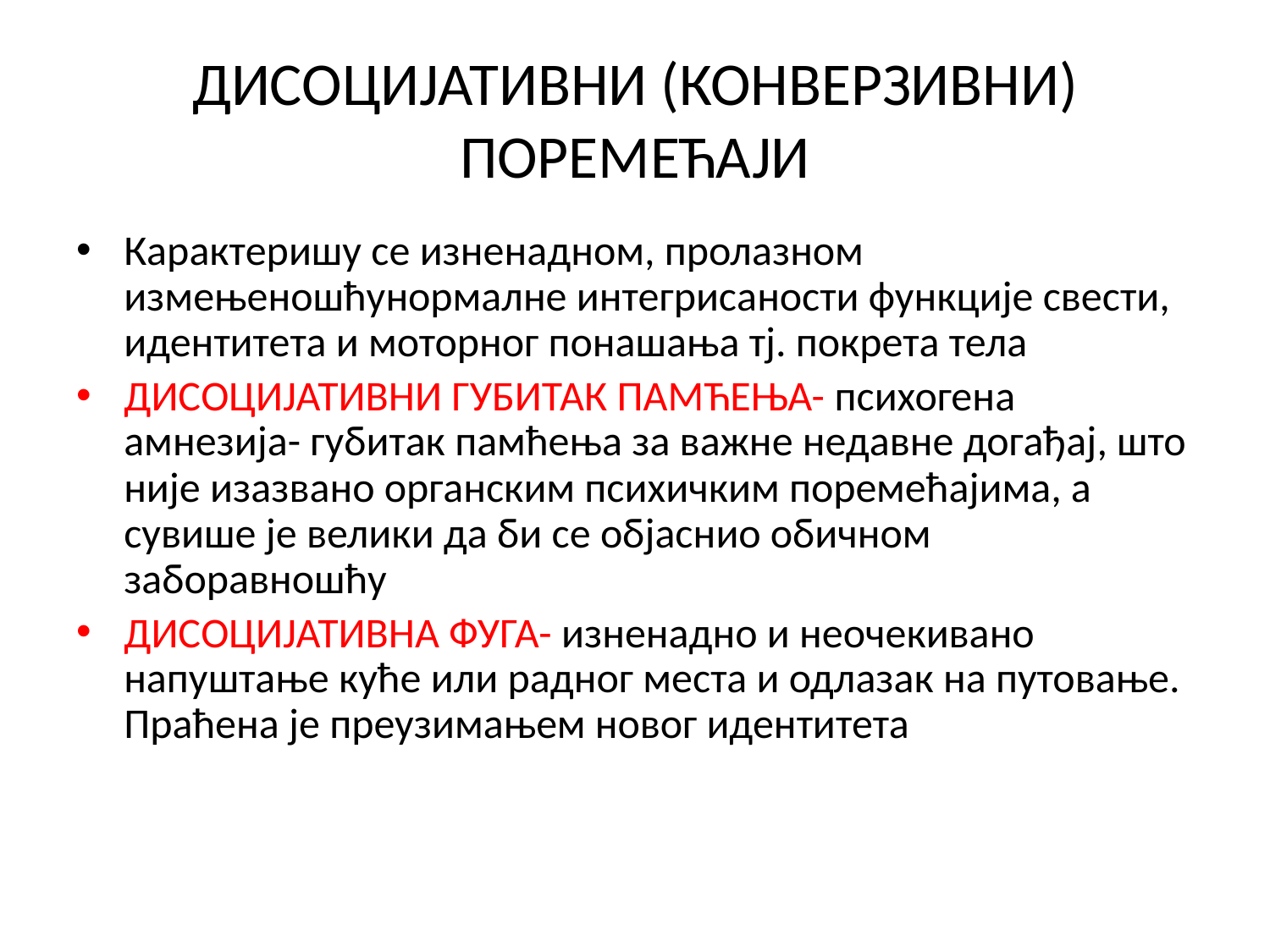

# ДИСОЦИЈАТИВНИ (КОНВЕРЗИВНИ) ПОРЕМЕЋАЈИ
Карактеришу се изненадном, пролазном измењеношћунормалне интегрисаности функције свести, идентитета и моторног понашања тј. покрета тела
ДИСОЦИЈАТИВНИ ГУБИТАК ПАМЋЕЊА- психогена амнезија- губитак памћења за важне недавне догађај, што није изазвано органским психичким поремећајима, а сувише је велики да би се објаснио обичном заборавношћу
ДИСОЦИЈАТИВНА ФУГА- изненадно и неочекивано напуштање куће или радног места и одлазак на путовање. Праћена је преузимањем новог идентитета